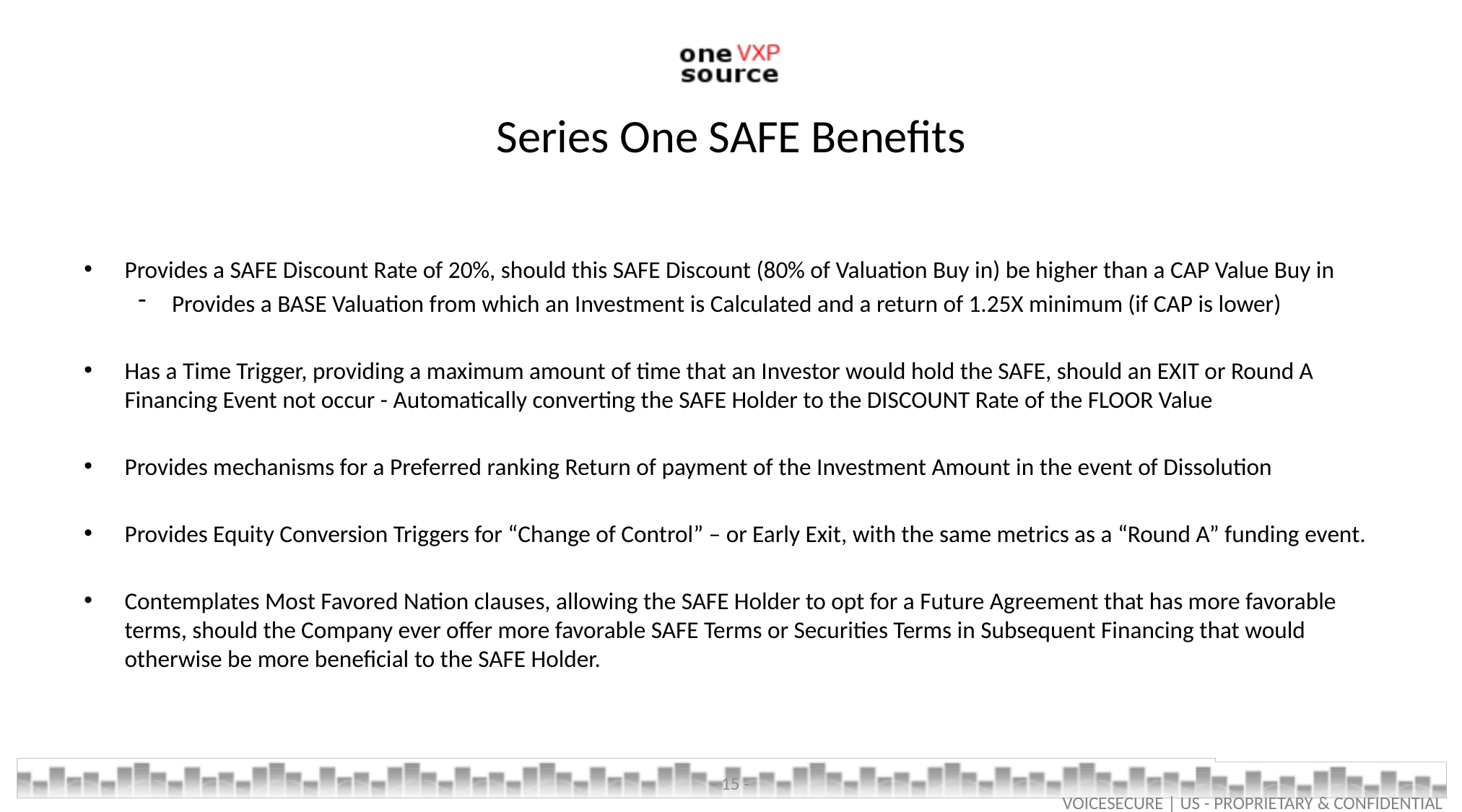

# Series One SAFE Benefits

Provides a SAFE Discount Rate of 20%, should this SAFE Discount (80% of Valuation Buy in) be higher than a CAP Value Buy in
Provides a BASE Valuation from which an Investment is Calculated and a return of 1.25X minimum (if CAP is lower)

Has a Time Trigger, providing a maximum amount of time that an Investor would hold the SAFE, should an EXIT or Round A Financing Event not occur - Automatically converting the SAFE Holder to the DISCOUNT Rate of the FLOOR Value

Provides mechanisms for a Preferred ranking Return of payment of the Investment Amount in the event of Dissolution

Provides Equity Conversion Triggers for “Change of Control” – or Early Exit, with the same metrics as a “Round A” funding event.

Contemplates Most Favored Nation clauses, allowing the SAFE Holder to opt for a Future Agreement that has more favorable terms, should the Company ever offer more favorable SAFE Terms or Securities Terms in Subsequent Financing that would otherwise be more beneficial to the SAFE Holder.
- 15 -
VOICESECURE | US - PROPRIETARY & CONFIDENTIAL